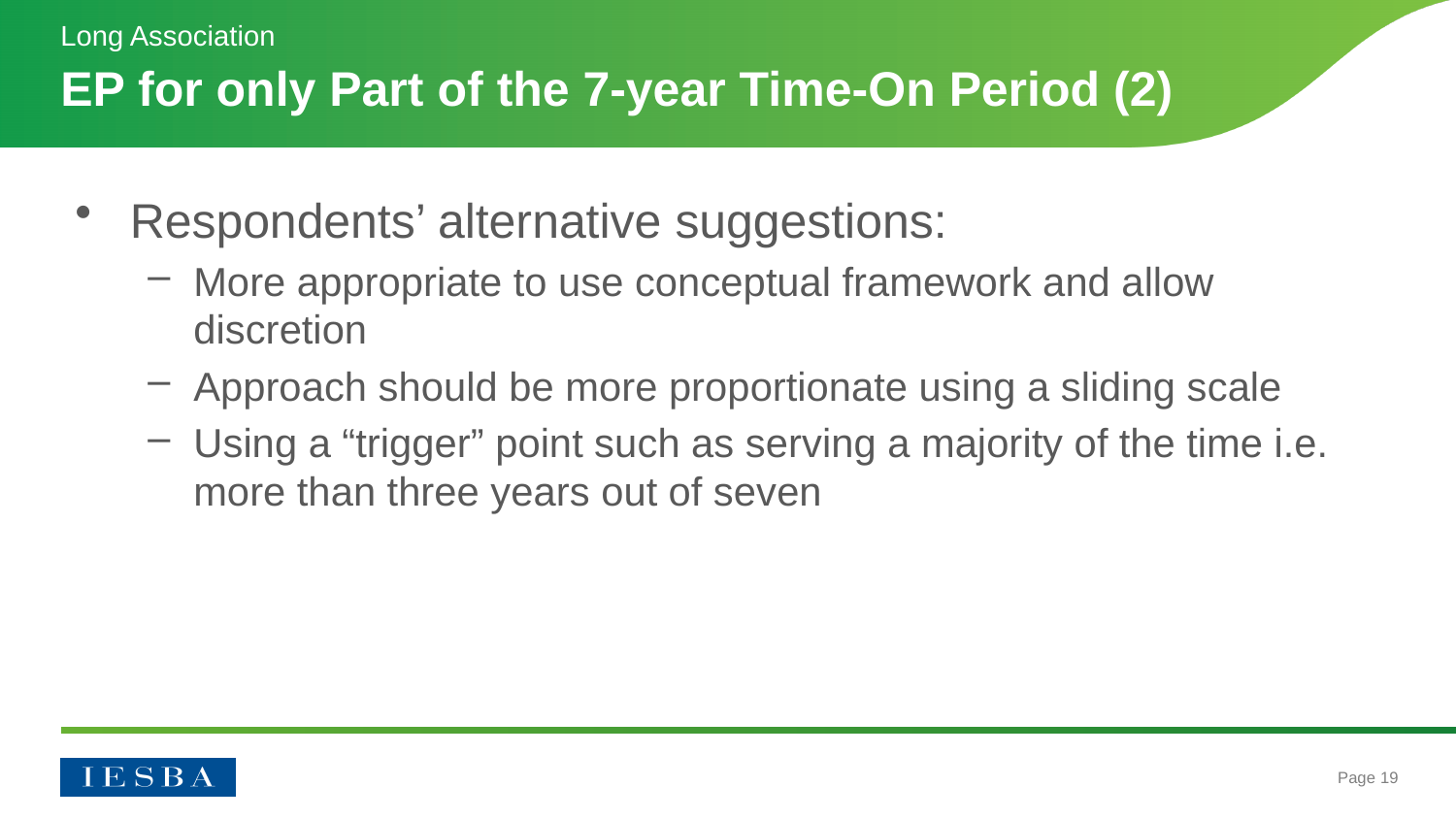

Long Association
# EP for only Part of the 7-year Time-On Period (2)
Respondents’ alternative suggestions:
More appropriate to use conceptual framework and allow discretion
Approach should be more proportionate using a sliding scale
Using a “trigger” point such as serving a majority of the time i.e. more than three years out of seven